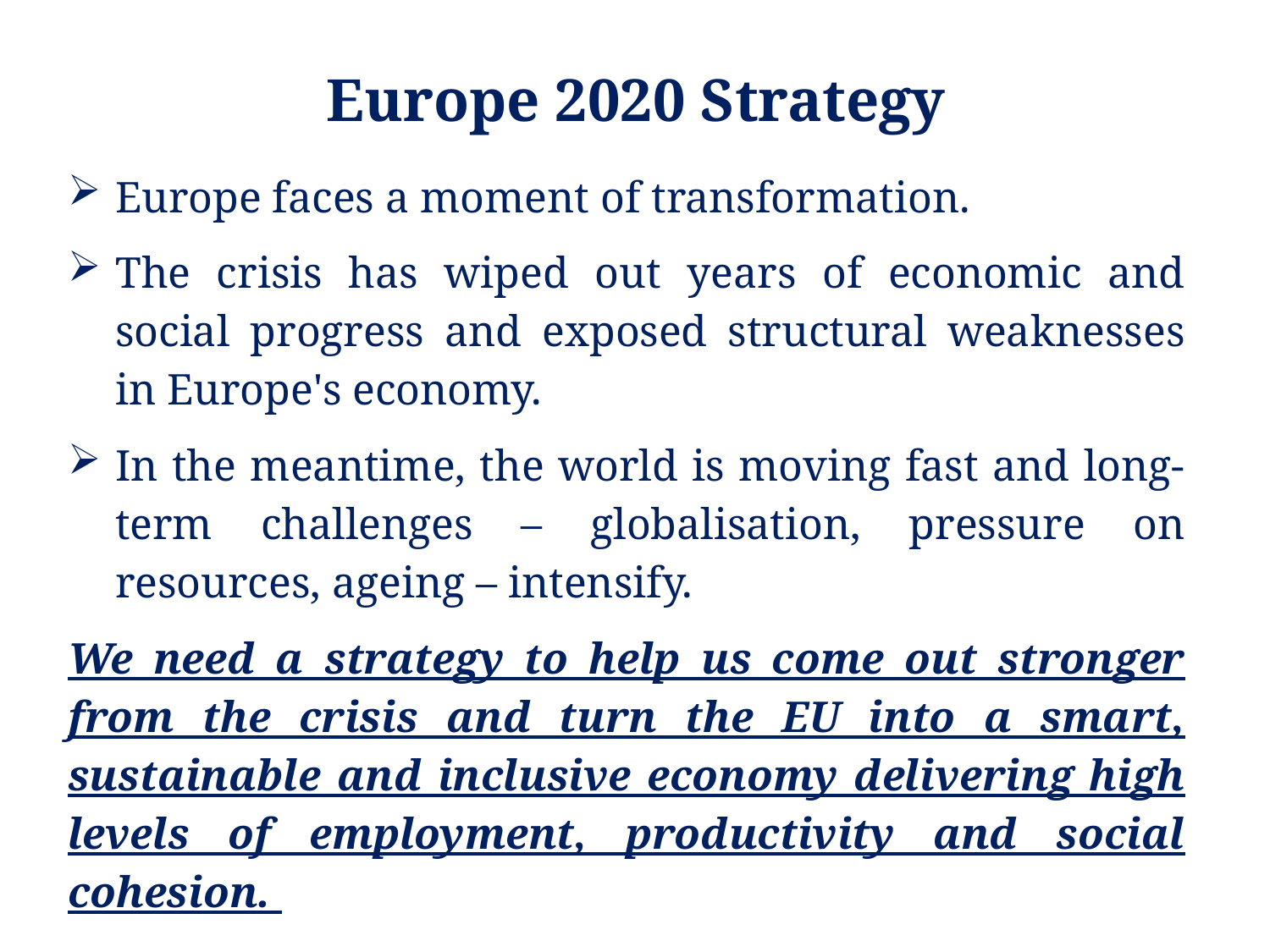

# Europe 2020 Strategy
Europe faces a moment of transformation.
The crisis has wiped out years of economic and social progress and exposed structural weaknesses in Europe's economy.
In the meantime, the world is moving fast and long-term challenges – globalisation, pressure on resources, ageing – intensify.
We need a strategy to help us come out stronger from the crisis and turn the EU into a smart, sustainable and inclusive economy delivering high levels of employment, productivity and social cohesion.